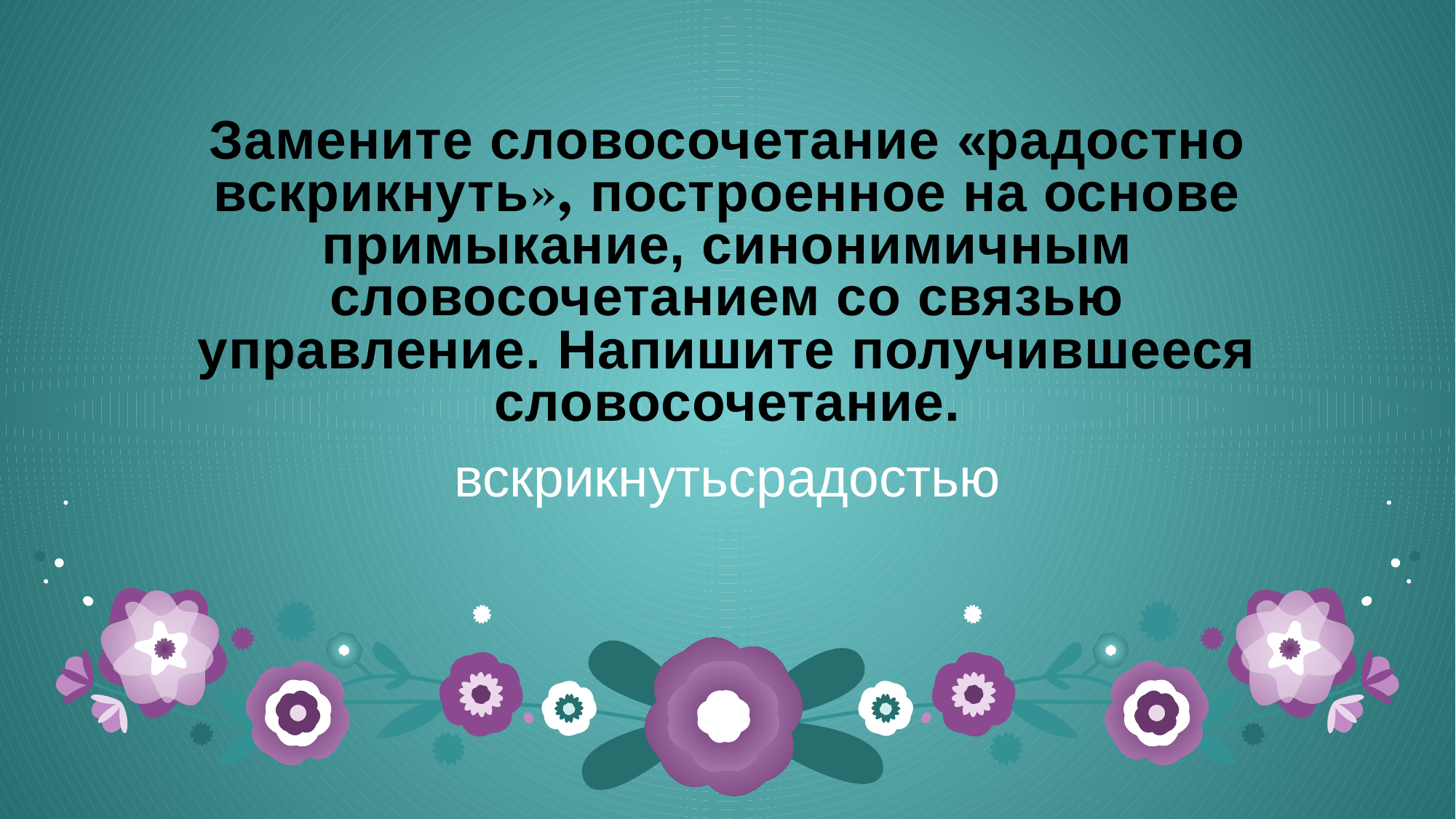

# Замените словосочетание «радостно вскрикнуть», построенное на основе примыкание, синонимичным словосочетанием со связью управление. Напишите получившееся словосочетание.
вскрикнутьсрадостью